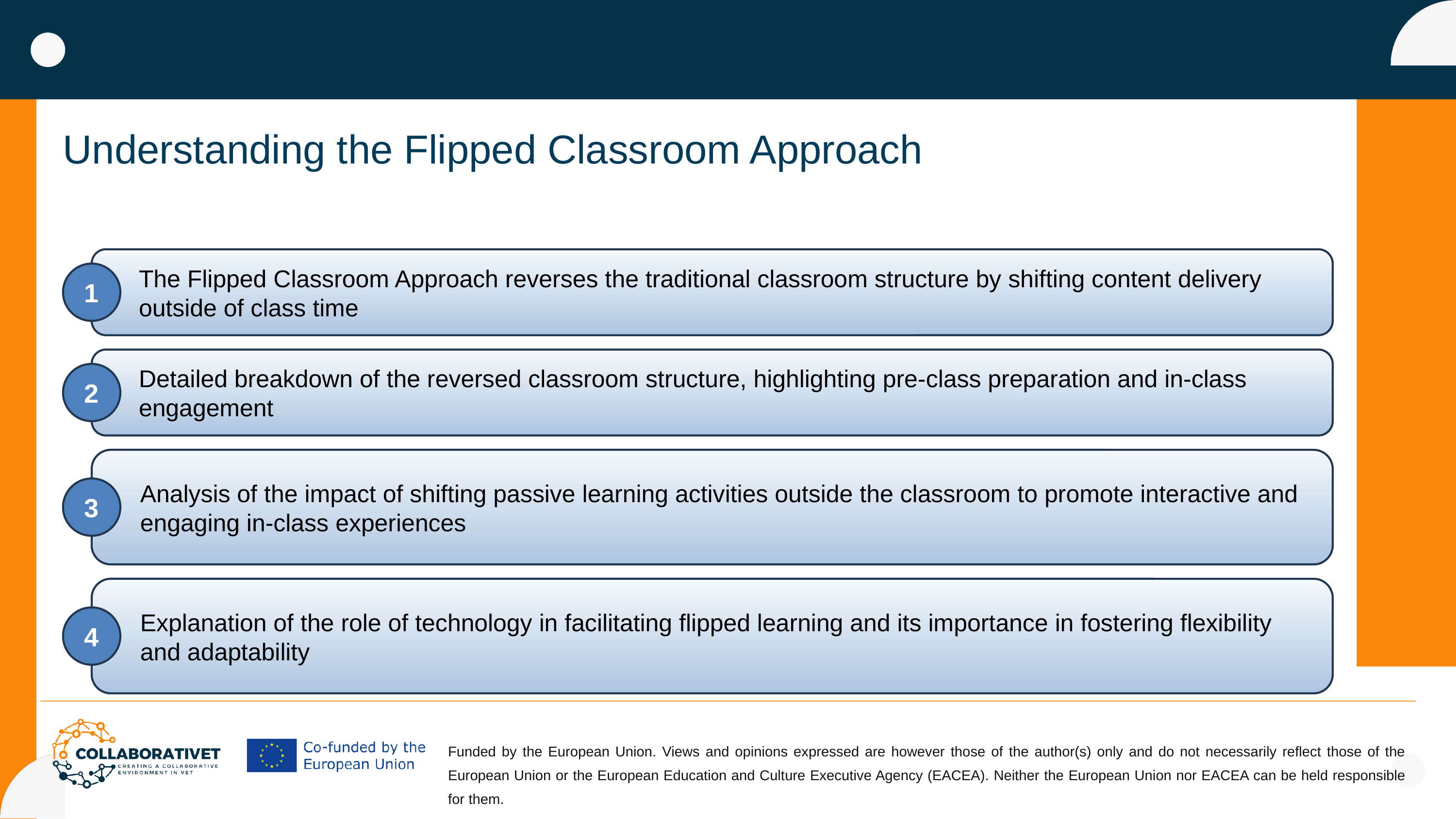

Understanding the Flipped Classroom Approach
The Flipped Classroom Approach reverses the traditional classroom structure by shifting content delivery outside of class time
1
Detailed breakdown of the reversed classroom structure, highlighting pre-class preparation and in-class engagement
2
Analysis of the impact of shifting passive learning activities outside the classroom to promote interactive and engaging in-class experiences
3
Explanation of the role of technology in facilitating flipped learning and its importance in fostering flexibility and adaptability
4

Funded by the European Union. Views and opinions expressed are however those of the author(s) only and do not necessarily reflect those of the European Union or the European Education and Culture Executive Agency (EACEA). Neither the European Union nor EACEA can be held responsible for them.